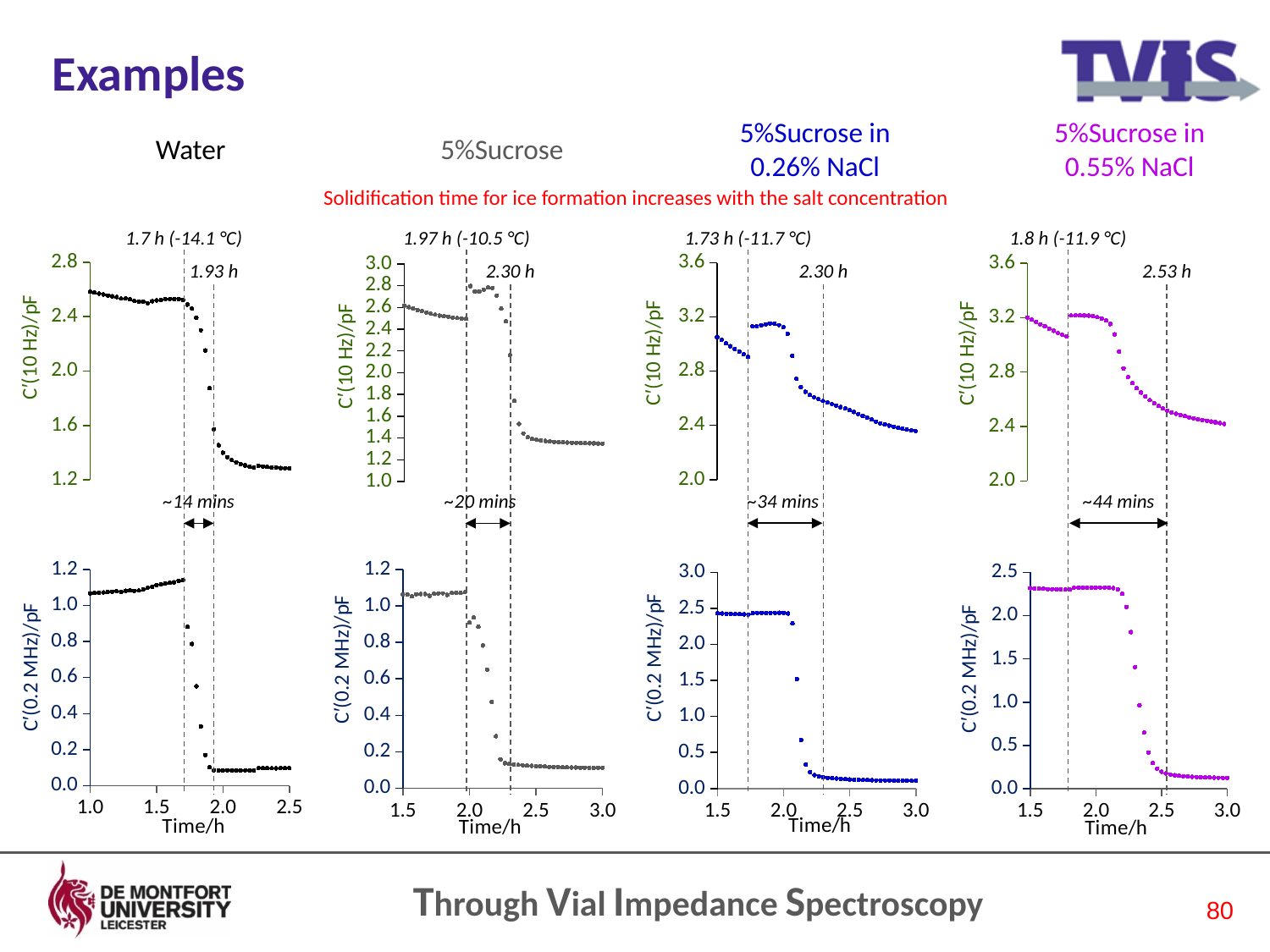

# Examples
5%Sucrose in 0.26% NaCl
5%Sucrose in 0.55% NaCl
Water
5%Sucrose

### Chart

| Category |        C' |
|---|---|

### Chart

| Category | 5%Sucrose | 5%Sucrose in 0.13% NaCl | 5%Sucrose in 0.26% NaCl | 5%Sucrose in 0.41% NaCl | 5%Sucrose in 0.55% NaCl |
|---|---|---|---|---|---|

### Chart

| Category | C'(10 Hz)-S5 |
|---|---|

### Chart

| Category | 5%Sucrose | 5%Sucrose in 0.13% NaCl | 5%Sucrose in 0.26% NaCl | 5%Sucrose in 0.41% NaCl | 5%Sucrose in 0.55% NaCl |
|---|---|---|---|---|---|
Solidification time for ice formation increases with the salt concentration
1.73 h (-11.7 °C)
1.7 h (-14.1 °C)
1.97 h (-10.5 °C)
1.8 h (-11.9 °C)
2.30 h
1.93 h
2.30 h
2.53 h
~34 mins
~44 mins
~14 mins
~20 mins

### Chart

| Category |        C' |
|---|---|

### Chart

| Category | C'(0.2MHz)-S1 |
|---|---|

### Chart

| Category | C'(0.2MHz)-S5 |
|---|---|

### Chart

| Category | 5%Sucrose | 5%Sucrose in 0.13% NaCl | 5%Sucrose in 0.26% NaCl | 5%Sucrose in 0.41% NaCl | 5%Sucrose in 0.55% NaCl |
|---|---|---|---|---|---|